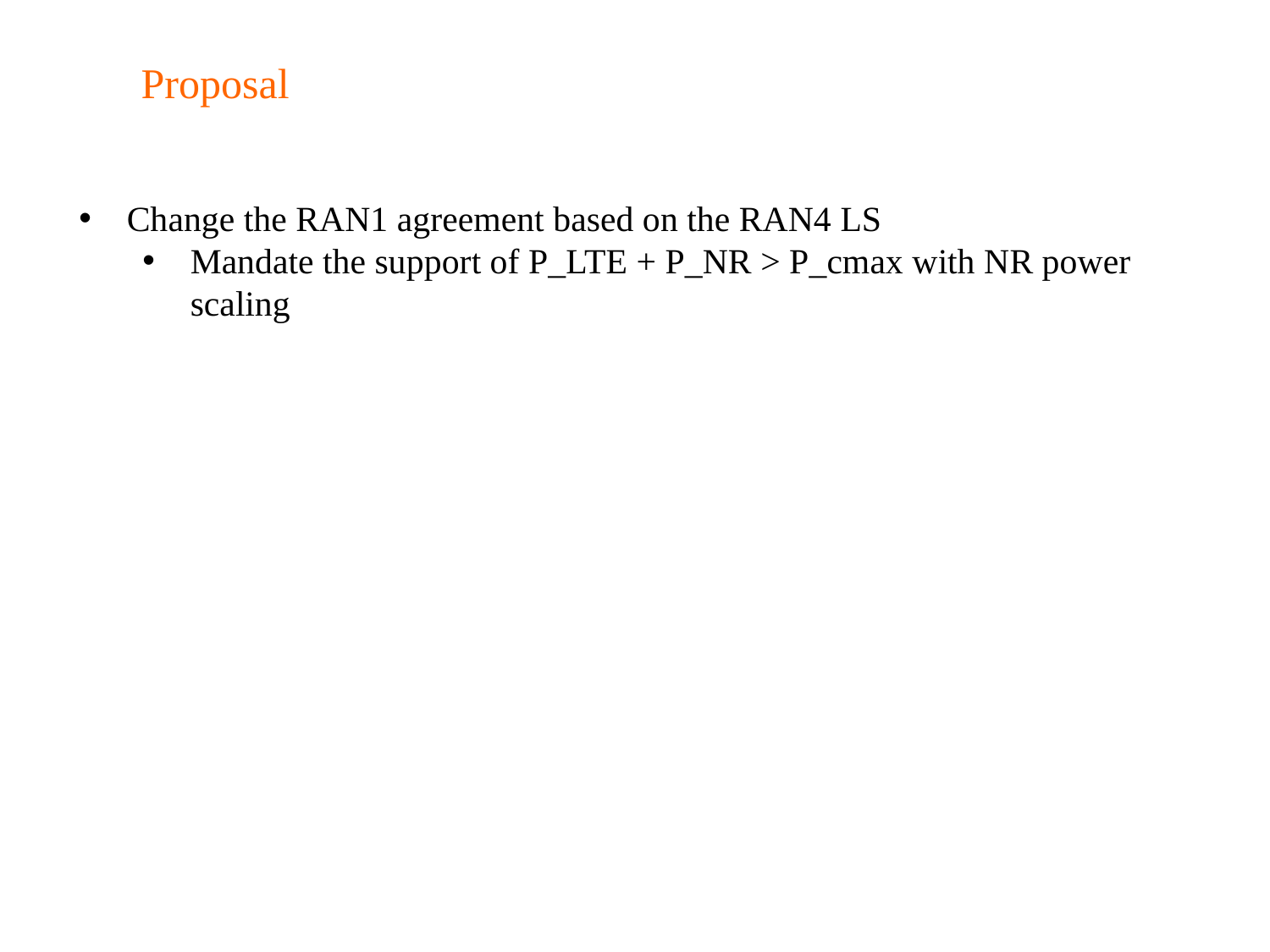

# Proposal
Change the RAN1 agreement based on the RAN4 LS
Mandate the support of P_LTE + P_NR > P_cmax with NR power scaling